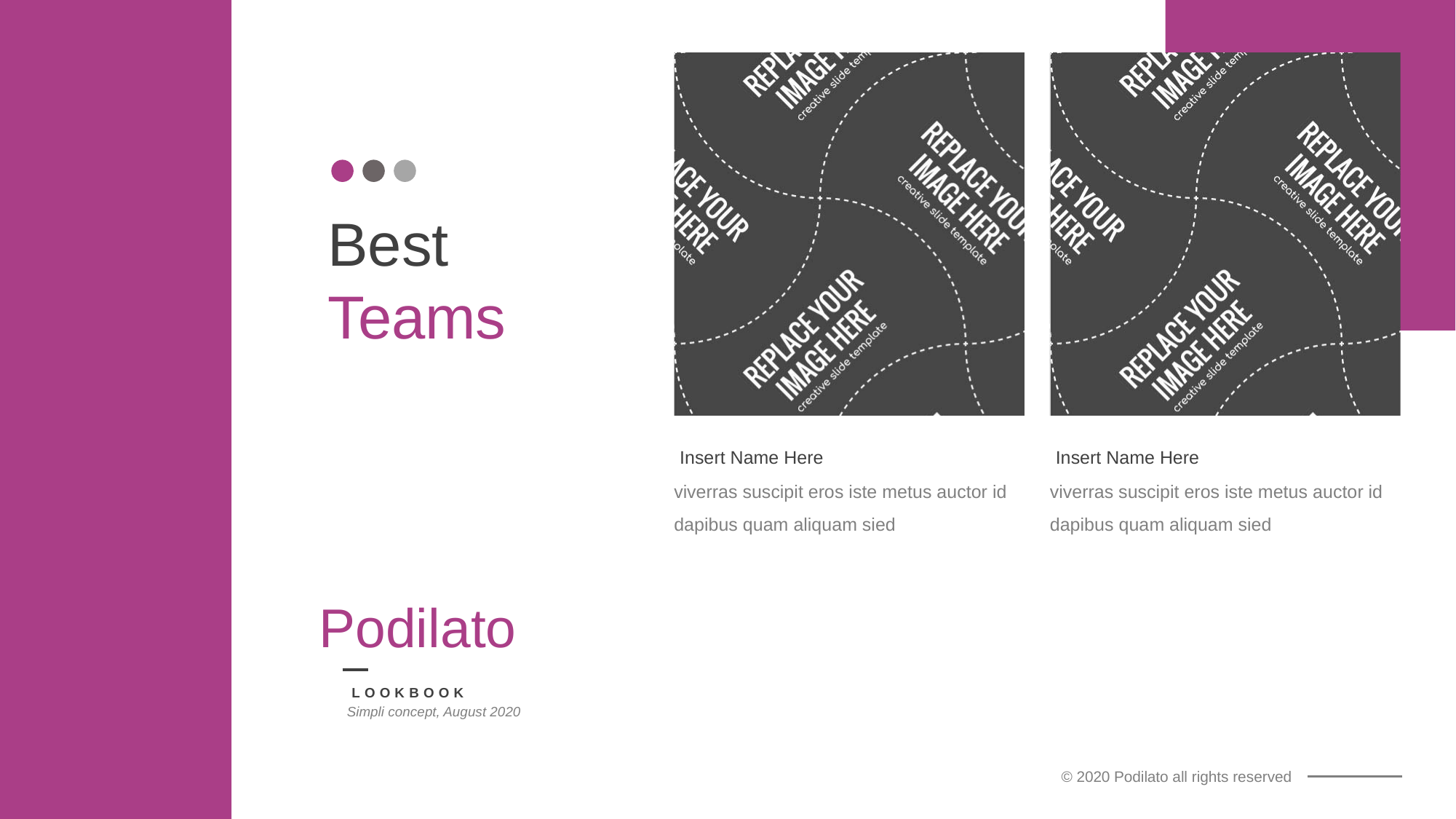

Best Teams
Insert Name Here
Insert Name Here
viverras suscipit eros iste metus auctor id dapibus quam aliquam sied
viverras suscipit eros iste metus auctor id dapibus quam aliquam sied
Podilato
LOOKBOOK
Simpli concept, August 2020
© 2020 Podilato all rights reserved